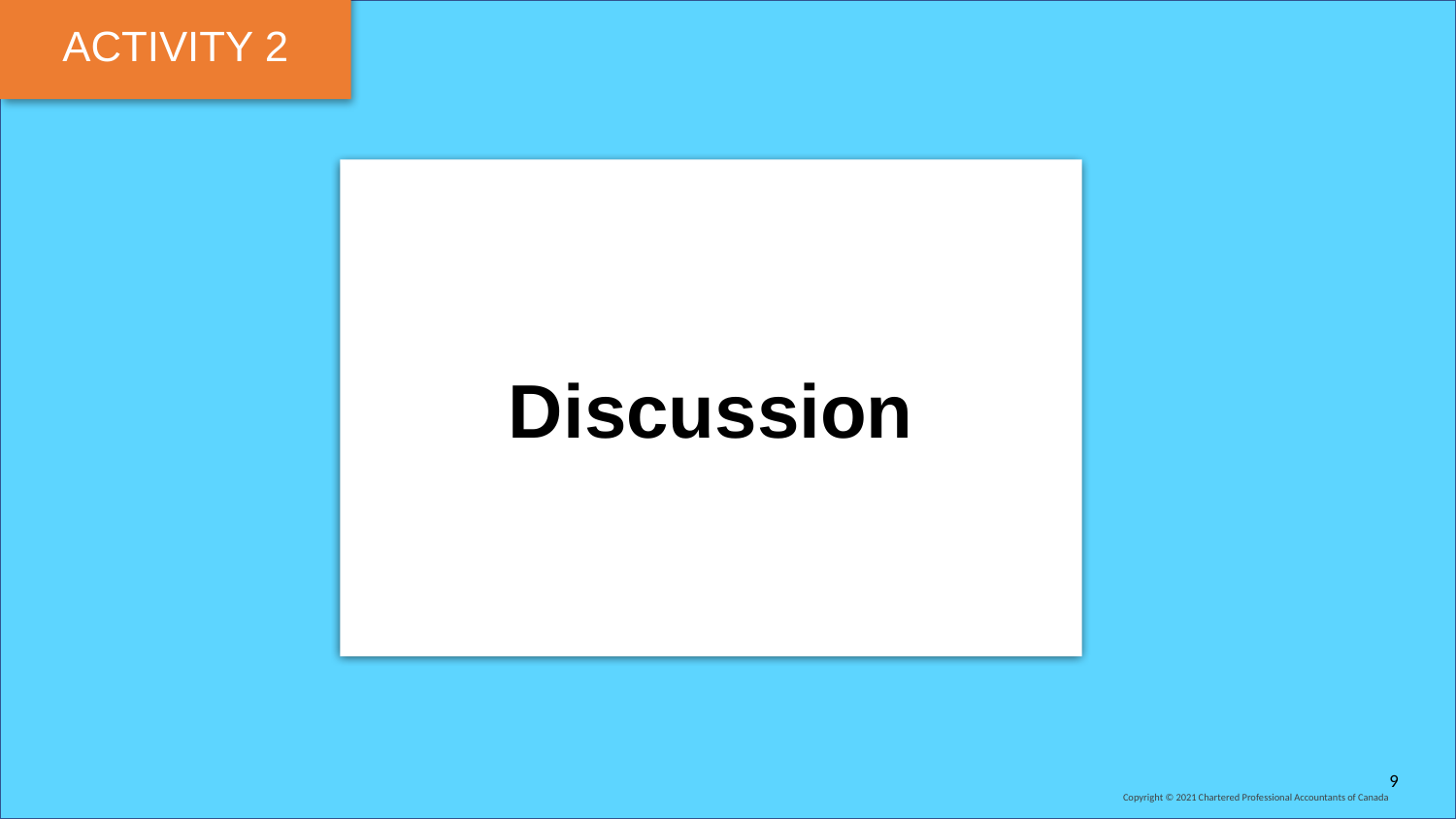

ACTIVITY 2
# Discussion
9
Copyright © 2021 Chartered Professional Accountants of Canada